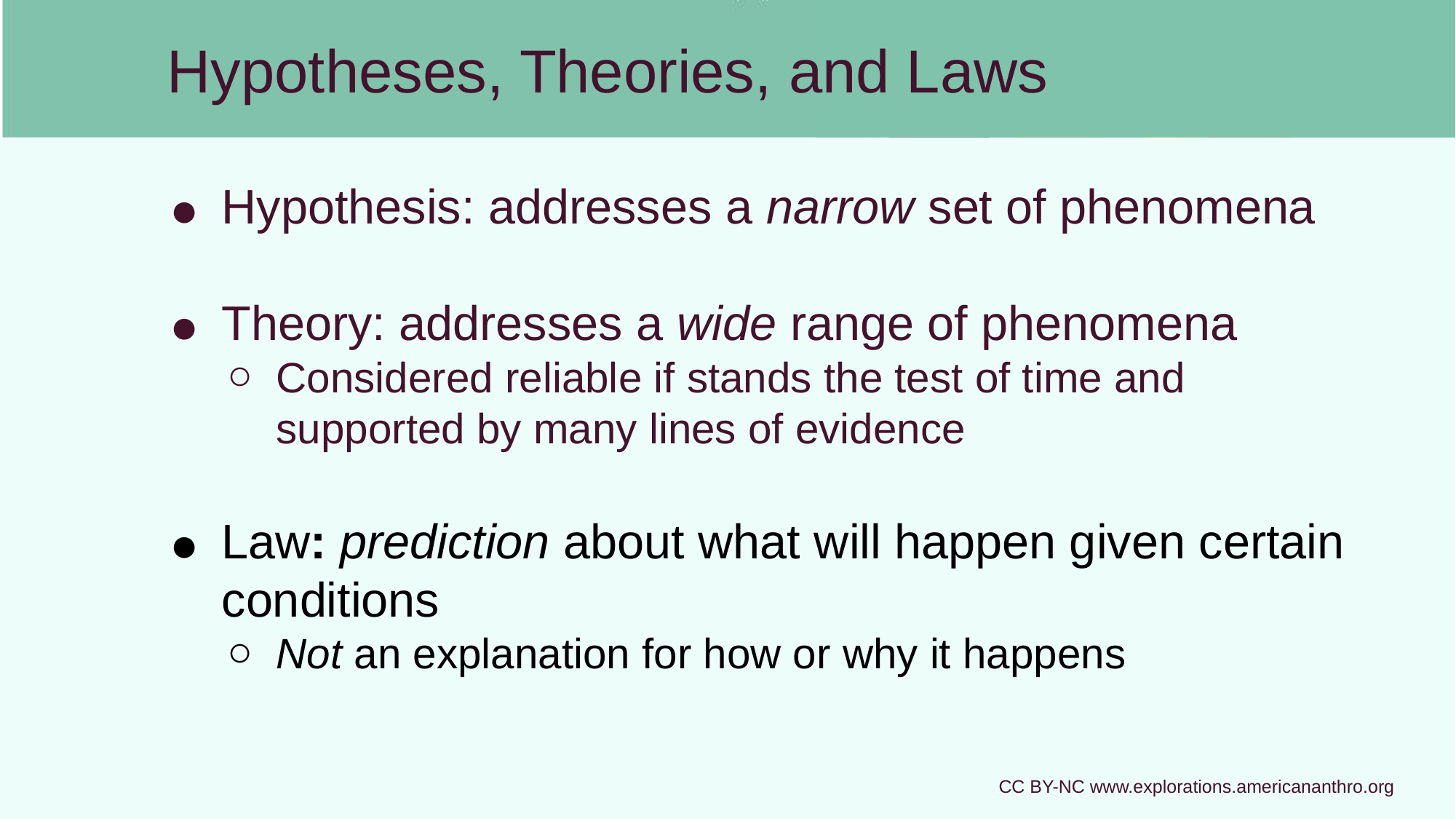

# Hypotheses, Theories, and Laws
Hypothesis: addresses a narrow set of phenomena

Theory: addresses a wide range of phenomena
Considered reliable if stands the test of time and supported by many lines of evidence

Law: prediction about what will happen given certain conditions
Not an explanation for how or why it happens